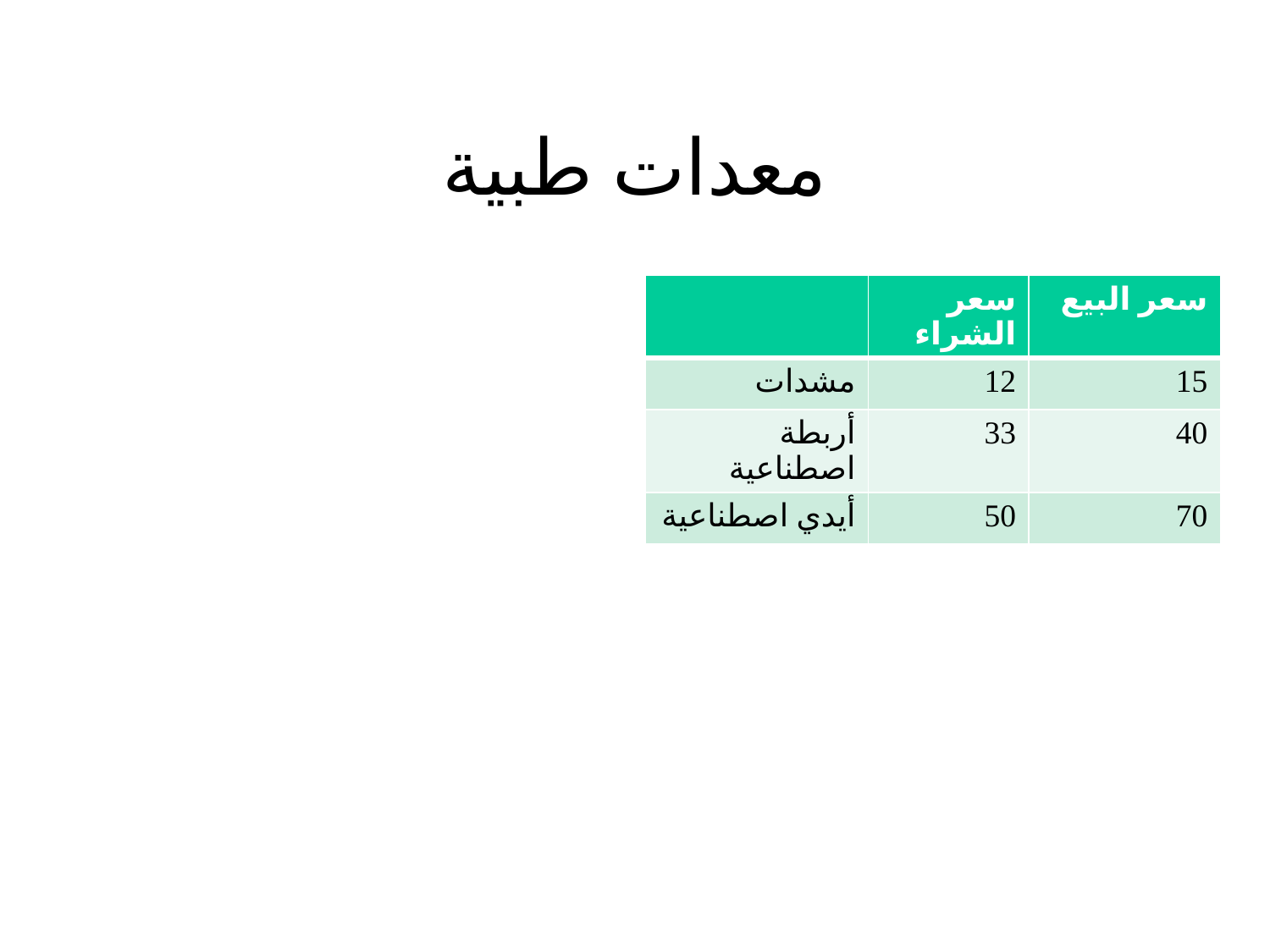

# معدات طبية

|  | سعر الشراء | سعر البيع |
| --- | --- | --- |
| مشدات | 12 | 15 |
| أربطة اصطناعية | 33 | 40 |
| أيدي اصطناعية | 50 | 70 |